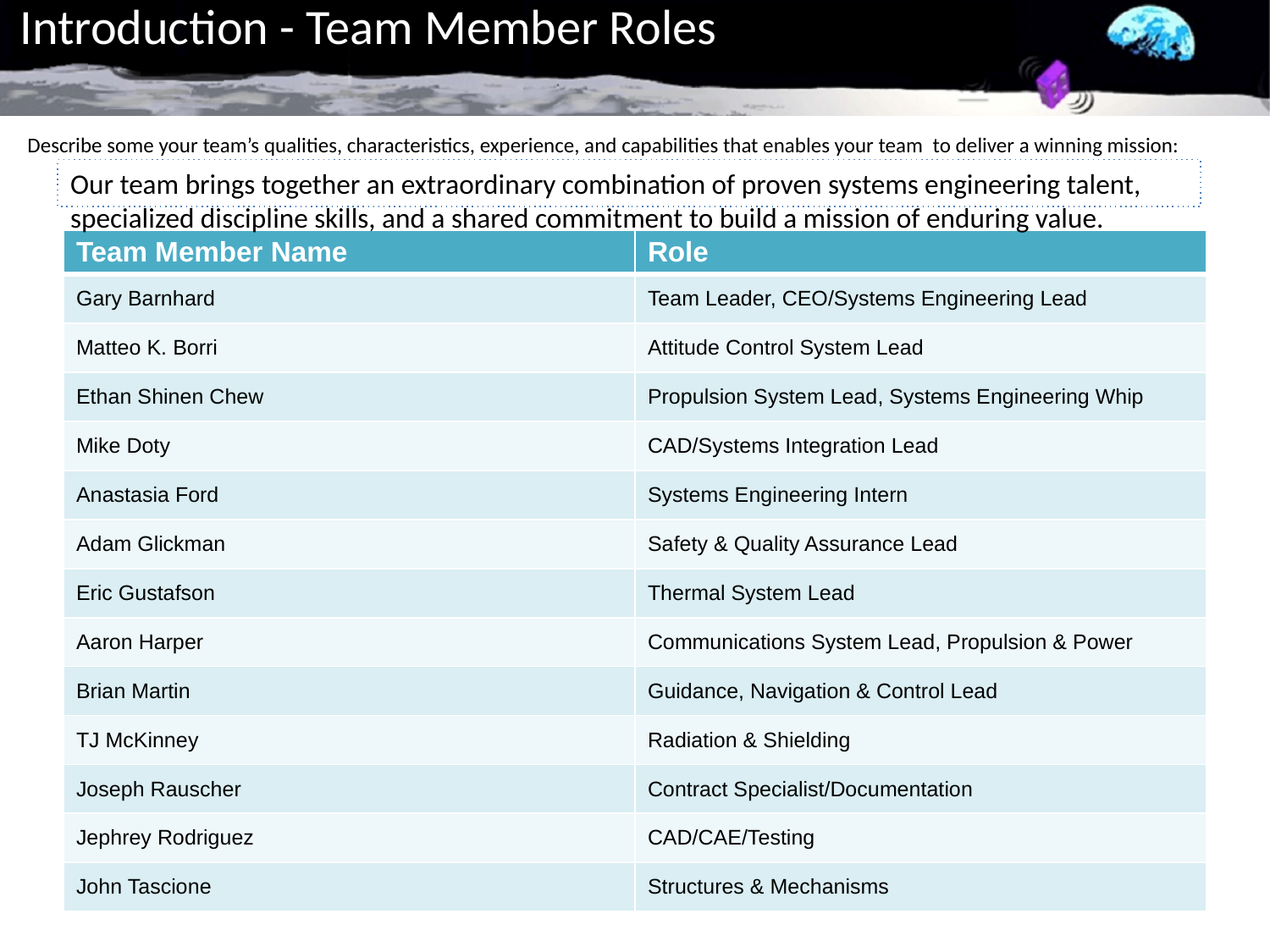

# Introduction - Team Member Roles
Describe some your team’s qualities, characteristics, experience, and capabilities that enables your team  to deliver a winning mission:
Our team brings together an extraordinary combination of proven systems engineering talent, specialized discipline skills, and a shared commitment to build a mission of enduring value.

| Team Member Name | Role |
| --- | --- |
| Gary Barnhard | Team Leader, CEO/Systems Engineering Lead |
| Matteo K. Borri | Attitude Control System Lead |
| Ethan Shinen Chew | Propulsion System Lead, Systems Engineering Whip |
| Mike Doty | CAD/Systems Integration Lead |
| Anastasia Ford | Systems Engineering Intern |
| Adam Glickman | Safety & Quality Assurance Lead |
| Eric Gustafson | Thermal System Lead |
| Aaron Harper | Communications System Lead, Propulsion & Power |
| Brian Martin | Guidance, Navigation & Control Lead |
| TJ McKinney | Radiation & Shielding |
| Joseph Rauscher | Contract Specialist/Documentation |
| Jephrey Rodriguez | CAD/CAE/Testing |
| John Tascione | Structures & Mechanisms |